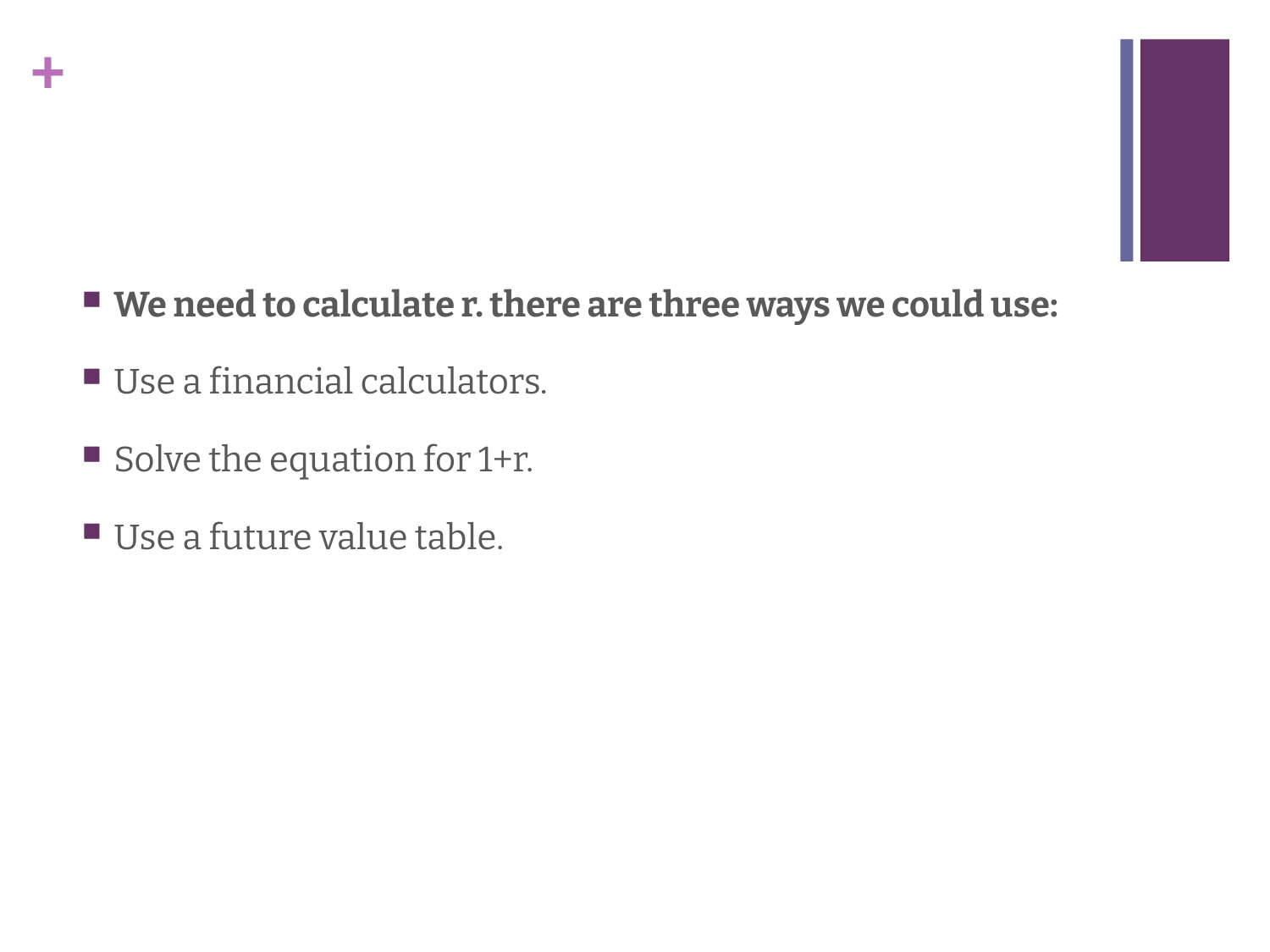

#
We need to calculate r. there are three ways we could use:
Use a financial calculators.
Solve the equation for 1+r.
Use a future value table.